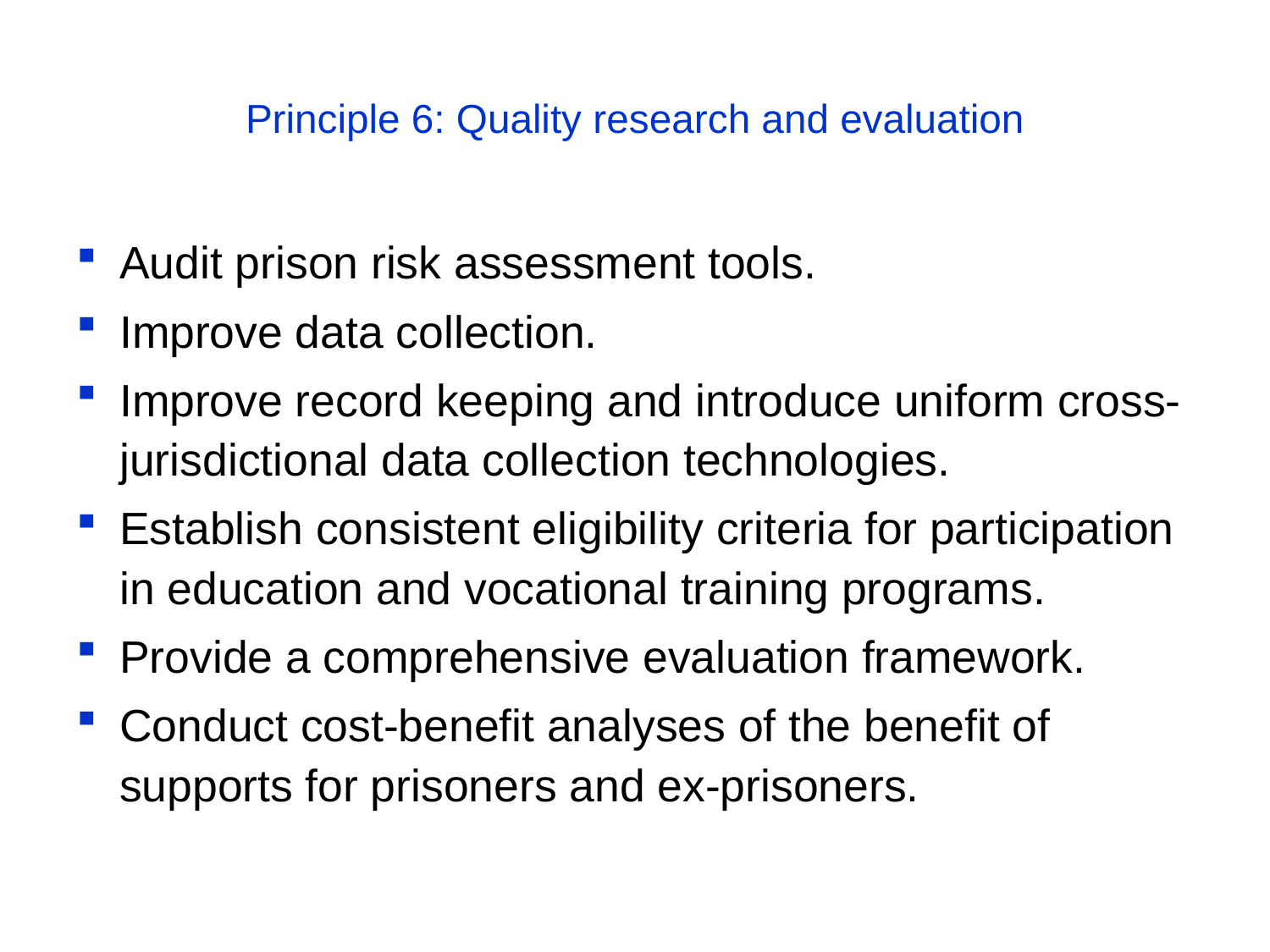

# Principle 6: Quality research and evaluation
Audit prison risk assessment tools.
Improve data collection.
Improve record keeping and introduce uniform cross-jurisdictional data collection technologies.
Establish consistent eligibility criteria for participation in education and vocational training programs.
Provide a comprehensive evaluation framework.
Conduct cost-benefit analyses of the benefit of supports for prisoners and ex-prisoners.